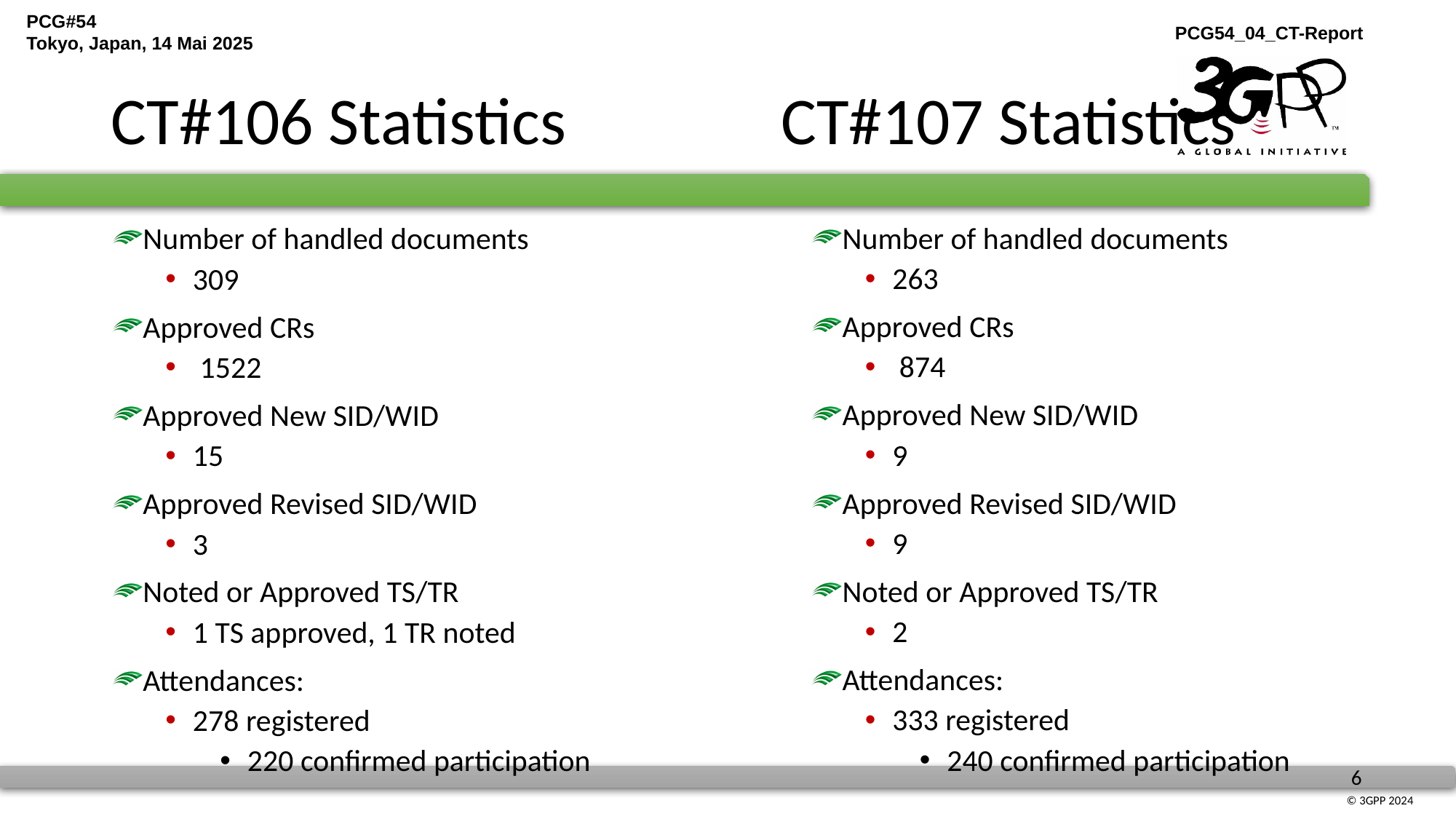

# CT#106 Statistics		 CT#107 Statistics
Number of handled documents
263
Approved CRs
 874
Approved New SID/WID
9
Approved Revised SID/WID
9
Noted or Approved TS/TR
2
Attendances:
333 registered
240 confirmed participation

Number of handled documents
309
Approved CRs
 1522
Approved New SID/WID
15
Approved Revised SID/WID
3
Noted or Approved TS/TR
1 TS approved, 1 TR noted
Attendances:
278 registered
220 confirmed participation